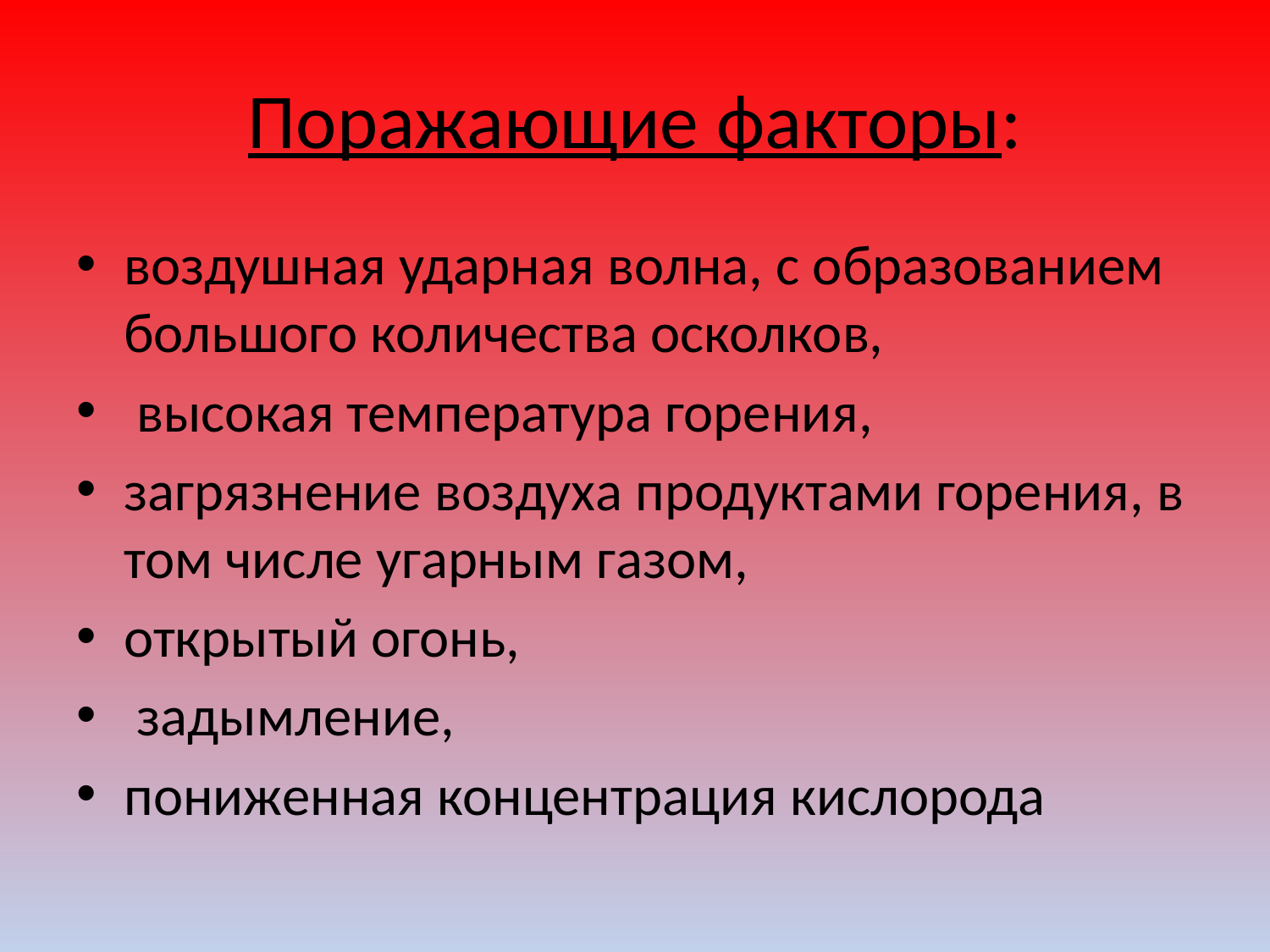

# Поражающие факторы:
воздушная ударная волна, с образованием большого количества осколков,
 высокая температура горения,
загрязнение воздуха продуктами горения, в том числе угарным газом,
открытый огонь,
 задымление,
пониженная концентрация кислорода